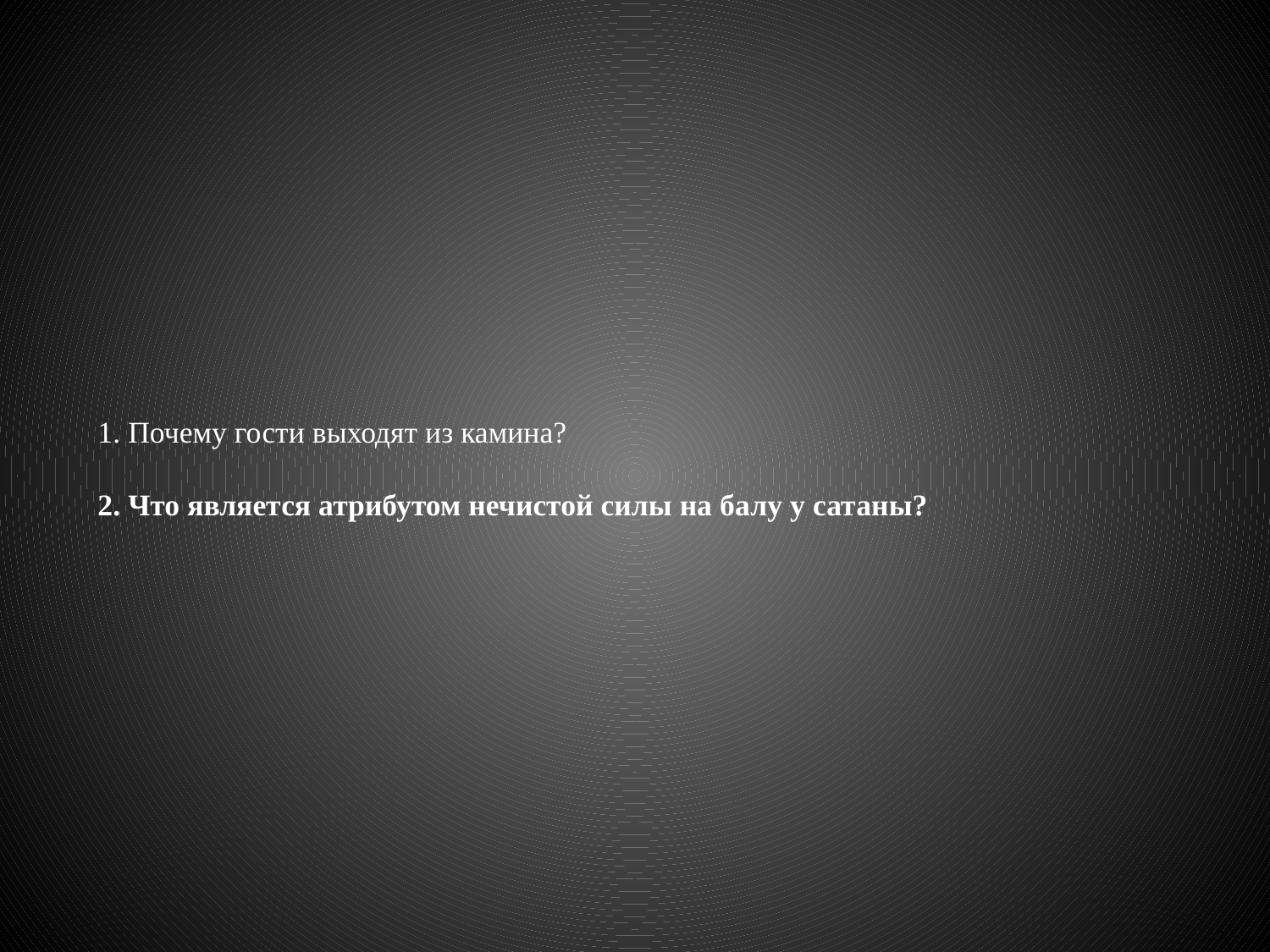

# 1. Почему гости выходят из камина? 2. Что является атрибутом нечистой силы на балу у сатаны?